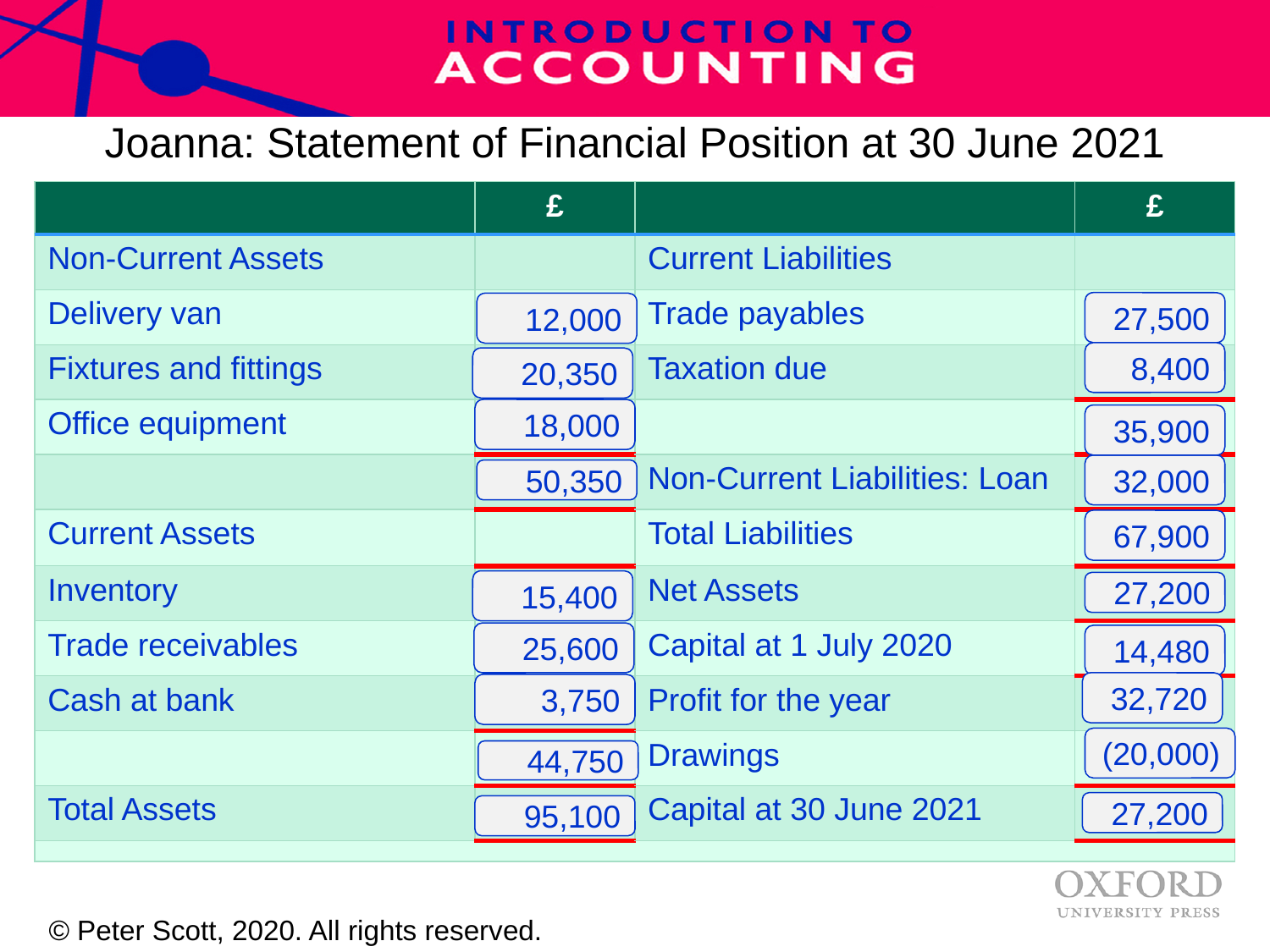

# Joanna: Statement of Financial Position at 30 June 2021
|  | £ |  | £ |
| --- | --- | --- | --- |
| Non-Current Assets |  | Current Liabilities |  |
| Delivery van |  | Trade payables |  |
| Fixtures and fittings |  | Taxation due |  |
| Office equipment |  |  |  |
|  |  | Non-Current Liabilities: Loan |  |
| Current Assets |  | Total Liabilities |  |
| Inventory |  | Net Assets |  |
| Trade receivables |  | Capital at 1 July 2020 |  |
| Cash at bank |  | Profit for the year |  |
|  |  | Drawings |  |
| Total Assets |  | Capital at 30 June 2021 |  |
|  |  |  |  |
27,500
12,000
8,400
20,350
18,000
35,900
32,000
50,350
67,900
15,400
27,200
25,600
14,480
32,720
3,750
(20,000)
44,750
27,200
95,100